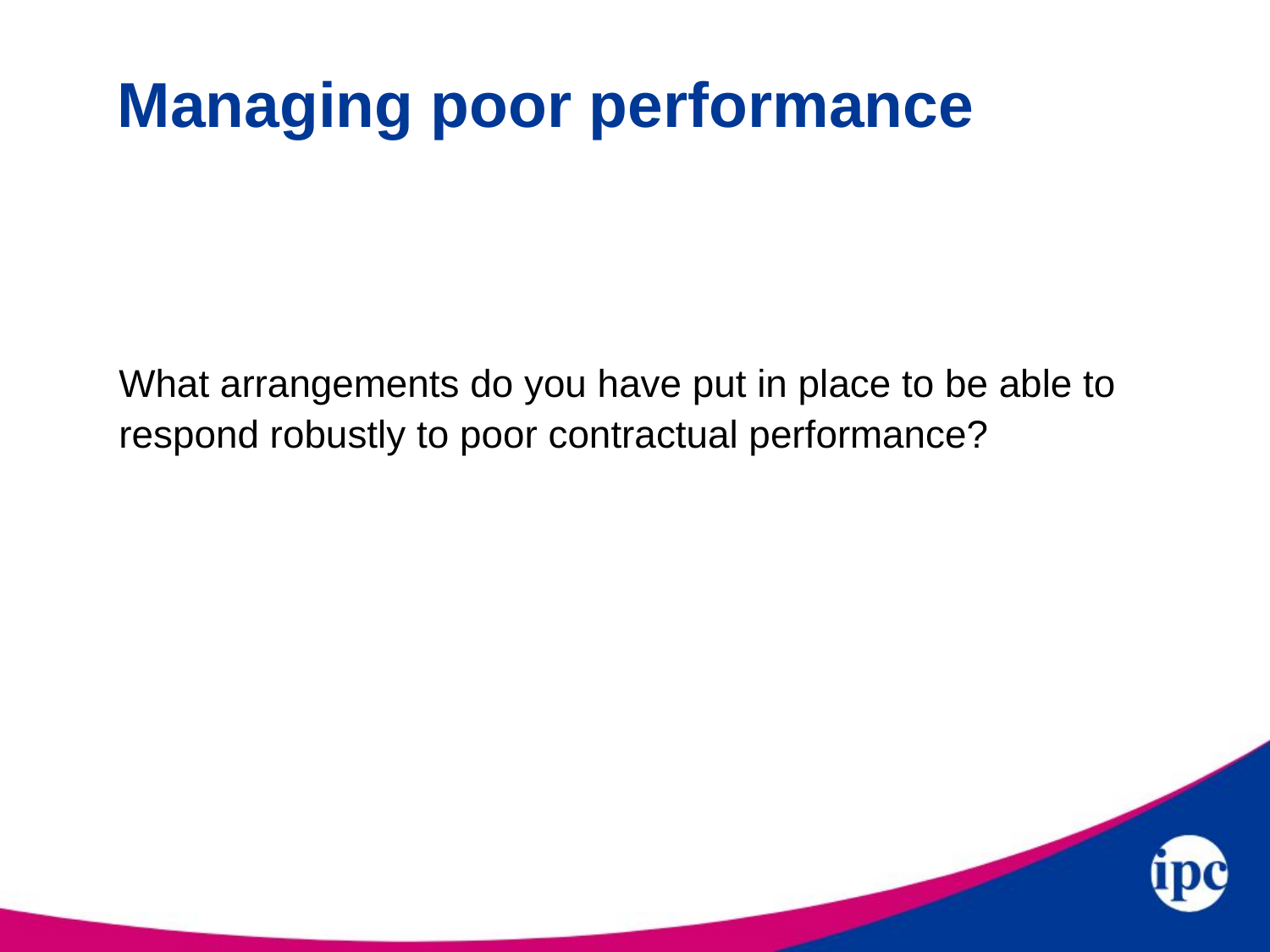

# Managing poor performance

What arrangements do you have put in place to be able to respond robustly to poor contractual performance?